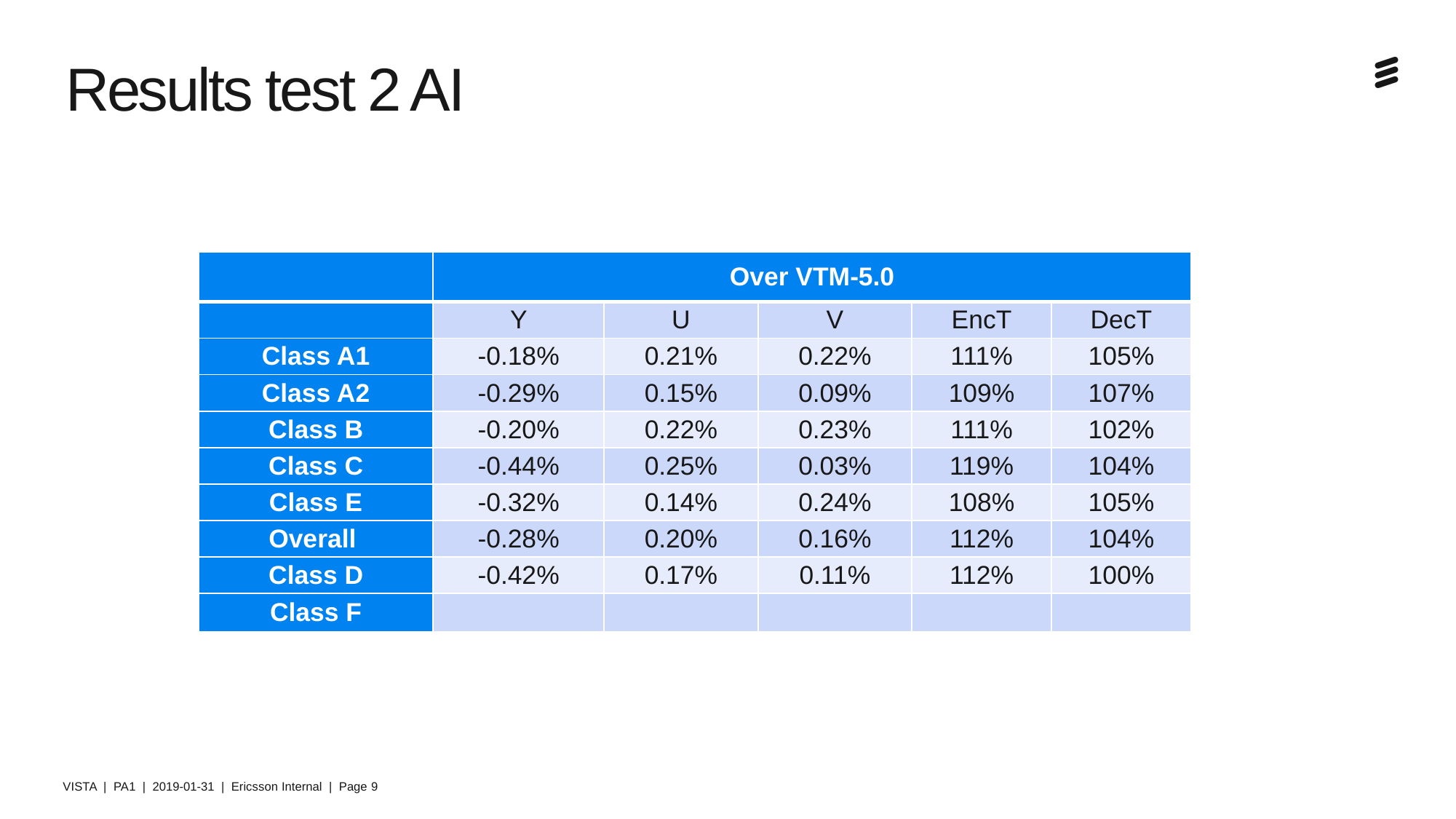

# Results test 2 AI
|  | Over VTM-5.0 |  |  |  |  |
| --- | --- | --- | --- | --- | --- |
|  | Y | U | V | EncT | DecT |
| Class A1 | -0.18% | 0.21% | 0.22% | 111% | 105% |
| Class A2 | -0.29% | 0.15% | 0.09% | 109% | 107% |
| Class B | -0.20% | 0.22% | 0.23% | 111% | 102% |
| Class C | -0.44% | 0.25% | 0.03% | 119% | 104% |
| Class E | -0.32% | 0.14% | 0.24% | 108% | 105% |
| Overall | -0.28% | 0.20% | 0.16% | 112% | 104% |
| Class D | -0.42% | 0.17% | 0.11% | 112% | 100% |
| Class F |  |  |  |  |  |